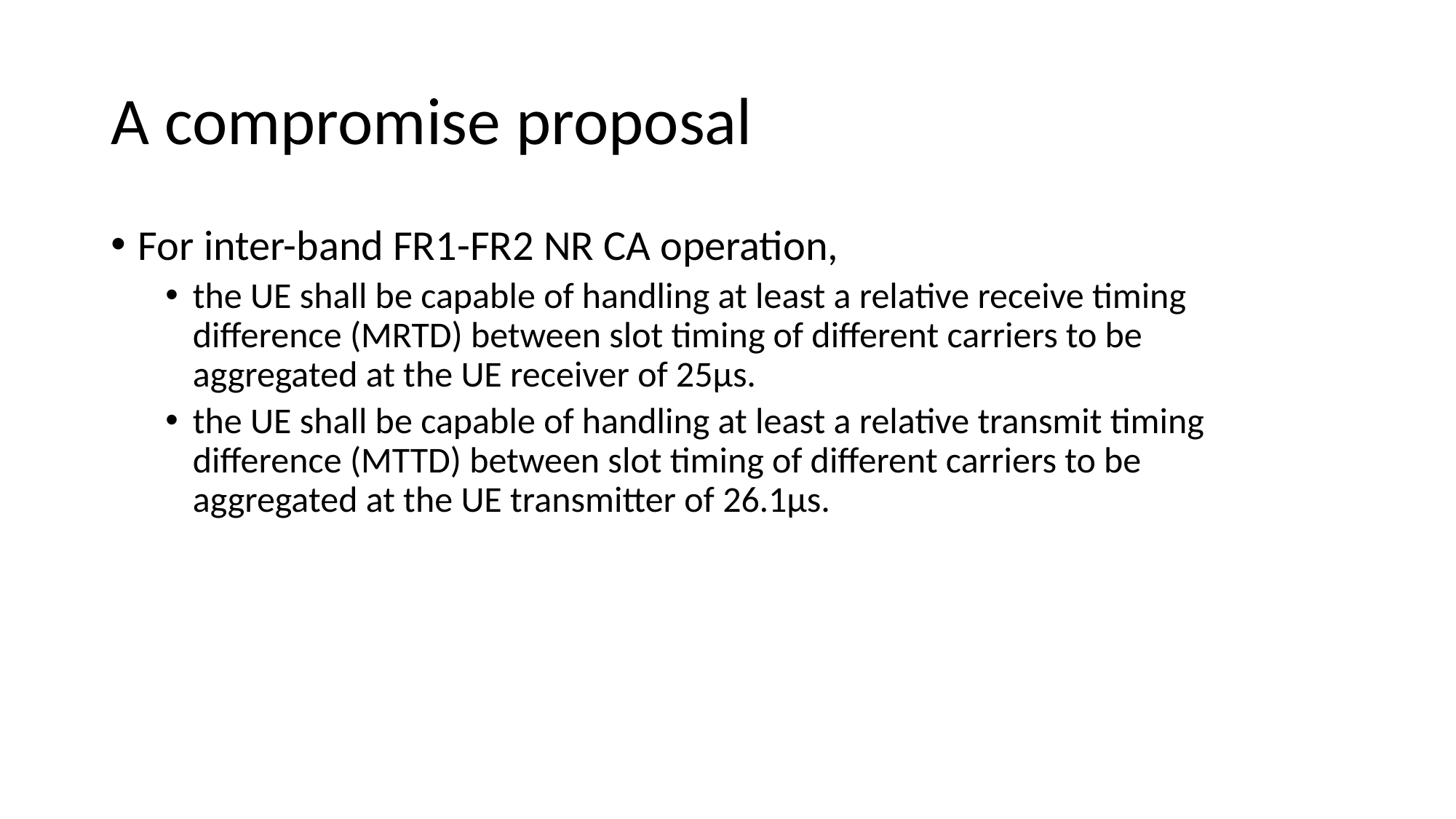

# A compromise proposal
For inter-band FR1-FR2 NR CA operation,
the UE shall be capable of handling at least a relative receive timing difference (MRTD) between slot timing of different carriers to be aggregated at the UE receiver of 25µs.
the UE shall be capable of handling at least a relative transmit timing difference (MTTD) between slot timing of different carriers to be aggregated at the UE transmitter of 26.1µs.